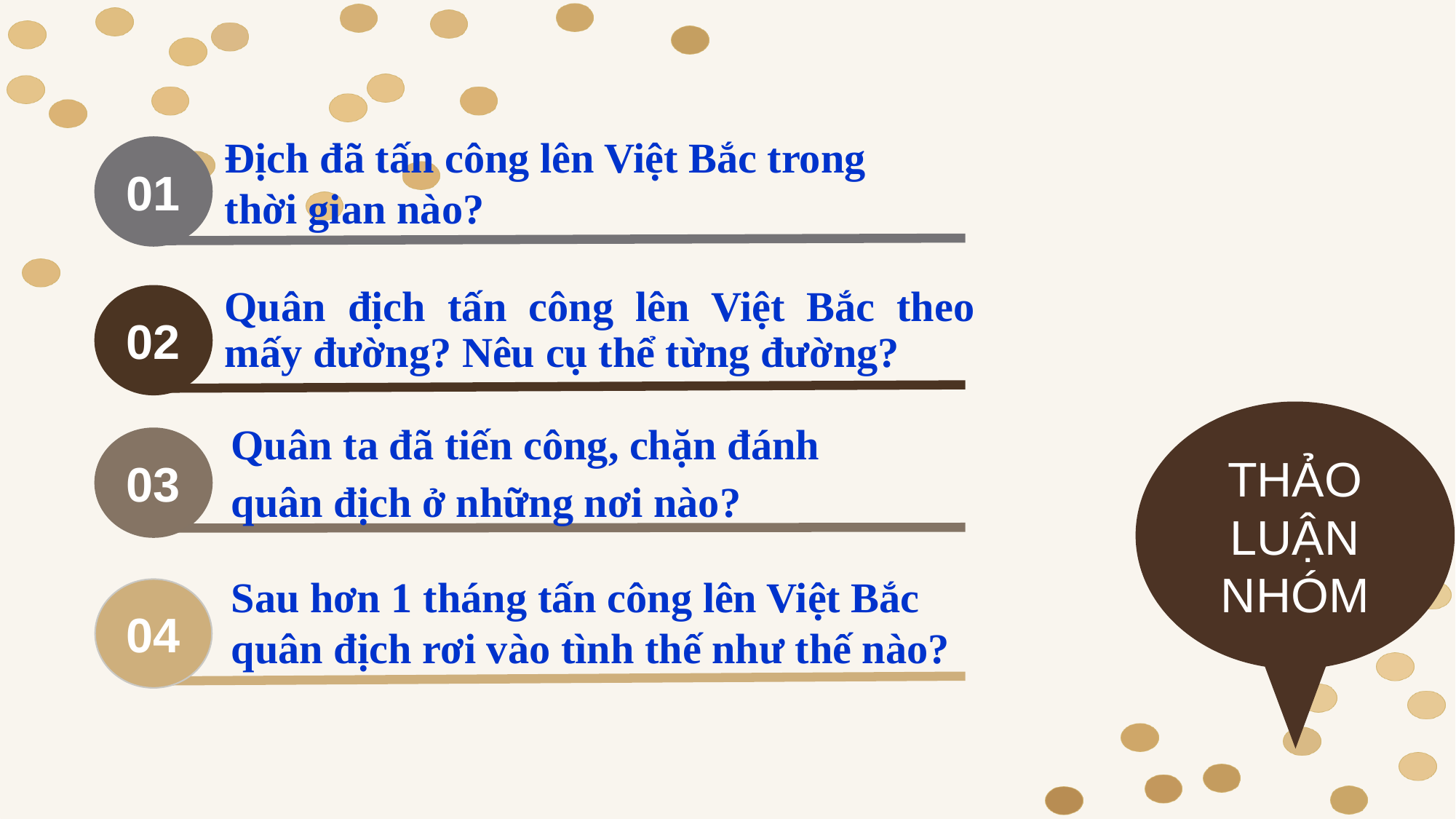

Địch đã tấn công lên Việt Bắc trong
thời gian nào?
01
Quân địch tấn công lên Việt Bắc theo mấy đường? Nêu cụ thể từng đường?
02
THẢO LUẬN NHÓM
Quân ta đã tiến công, chặn đánh
quân địch ở những nơi nào?
03
Sau hơn 1 tháng tấn công lên Việt Bắc quân địch rơi vào tình thế như thế nào?
04